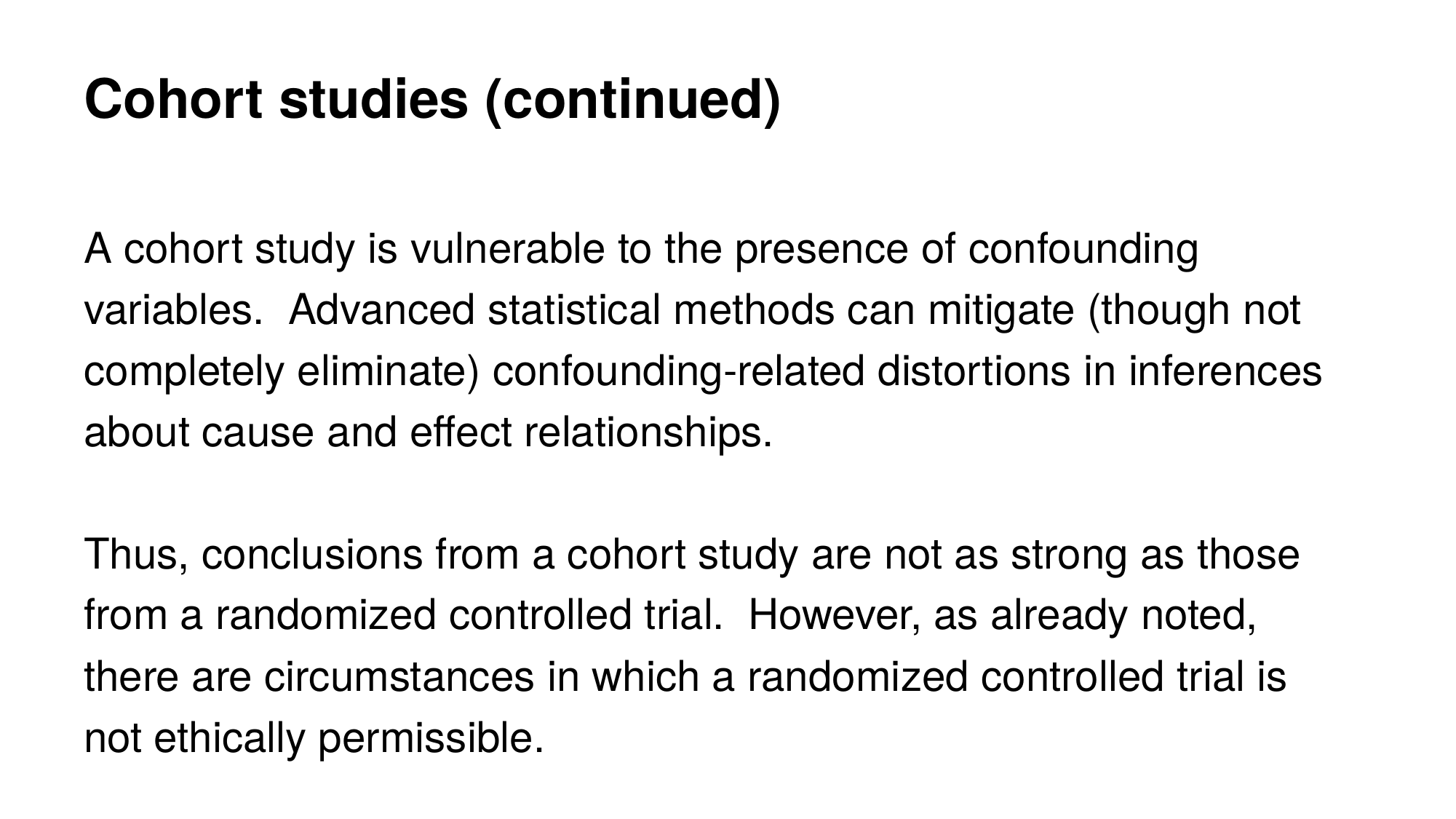

# Cohort studies (continued)
A cohort study is vulnerable to the presence of confounding variables.  Advanced statistical methods can mitigate (though not completely eliminate) confounding-related distortions in inferences about cause and effect relationships.

Thus, conclusions from a cohort study are not as strong as those from a randomized controlled trial.  However, as already noted, there are circumstances in which a randomized controlled trial is not ethically permissible.